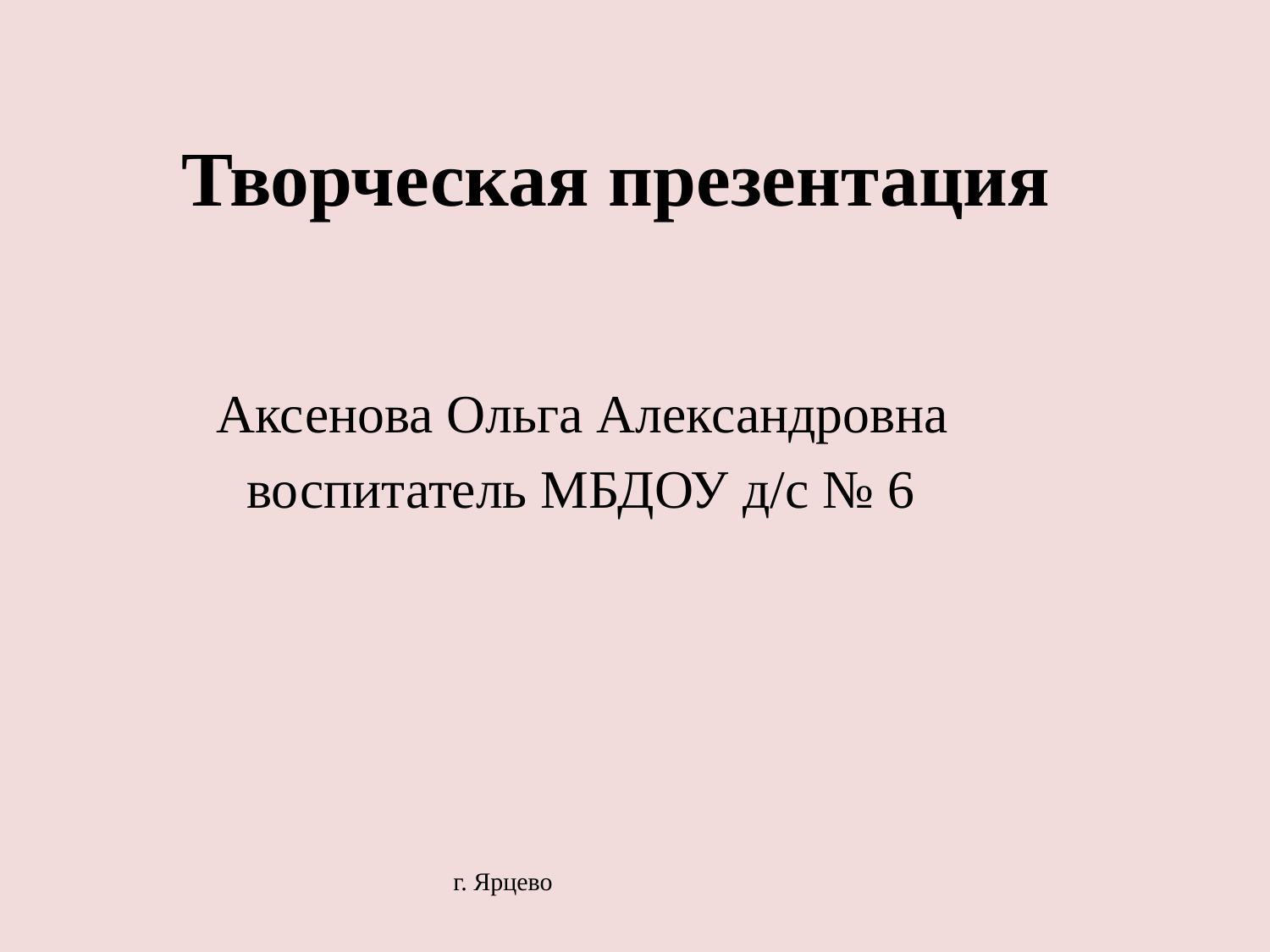

# Творческая презентация

              Аксенова Ольга Александровна
           воспитатель МБДОУ д/с № 6

                                          г. Ярцево